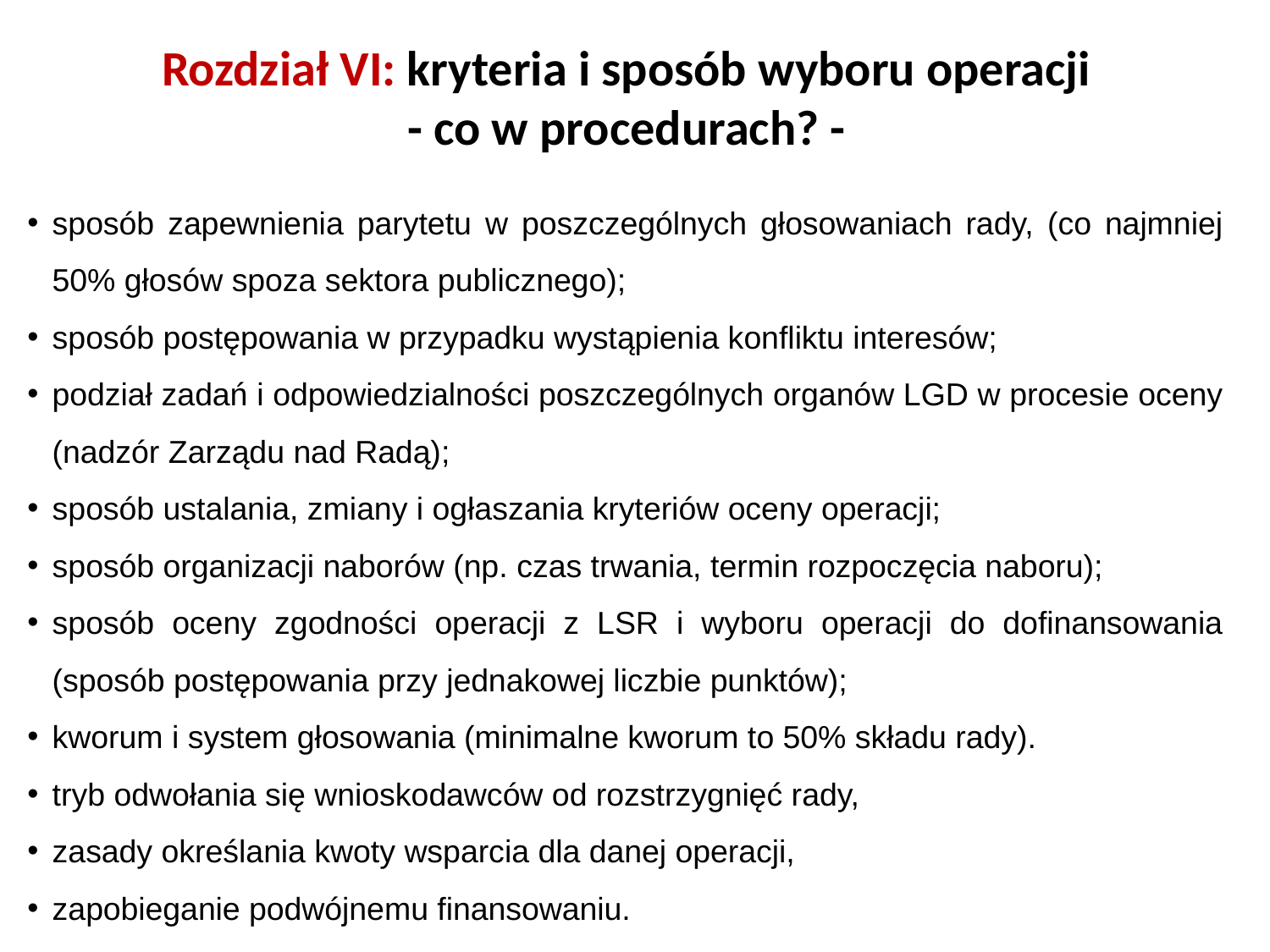

# Rozdział VI: kryteria i sposób wyboru operacji - co w procedurach? -

sposób zapewnienia parytetu w poszczególnych głosowaniach rady, (co najmniej 50% głosów spoza sektora publicznego);
sposób postępowania w przypadku wystąpienia konfliktu interesów;
podział zadań i odpowiedzialności poszczególnych organów LGD w procesie oceny (nadzór Zarządu nad Radą);
sposób ustalania, zmiany i ogłaszania kryteriów oceny operacji;
sposób organizacji naborów (np. czas trwania, termin rozpoczęcia naboru);
sposób oceny zgodności operacji z LSR i wyboru operacji do dofinansowania (sposób postępowania przy jednakowej liczbie punktów);
kworum i system głosowania (minimalne kworum to 50% składu rady).
tryb odwołania się wnioskodawców od rozstrzygnięć rady,
zasady określania kwoty wsparcia dla danej operacji,
zapobieganie podwójnemu finansowaniu.